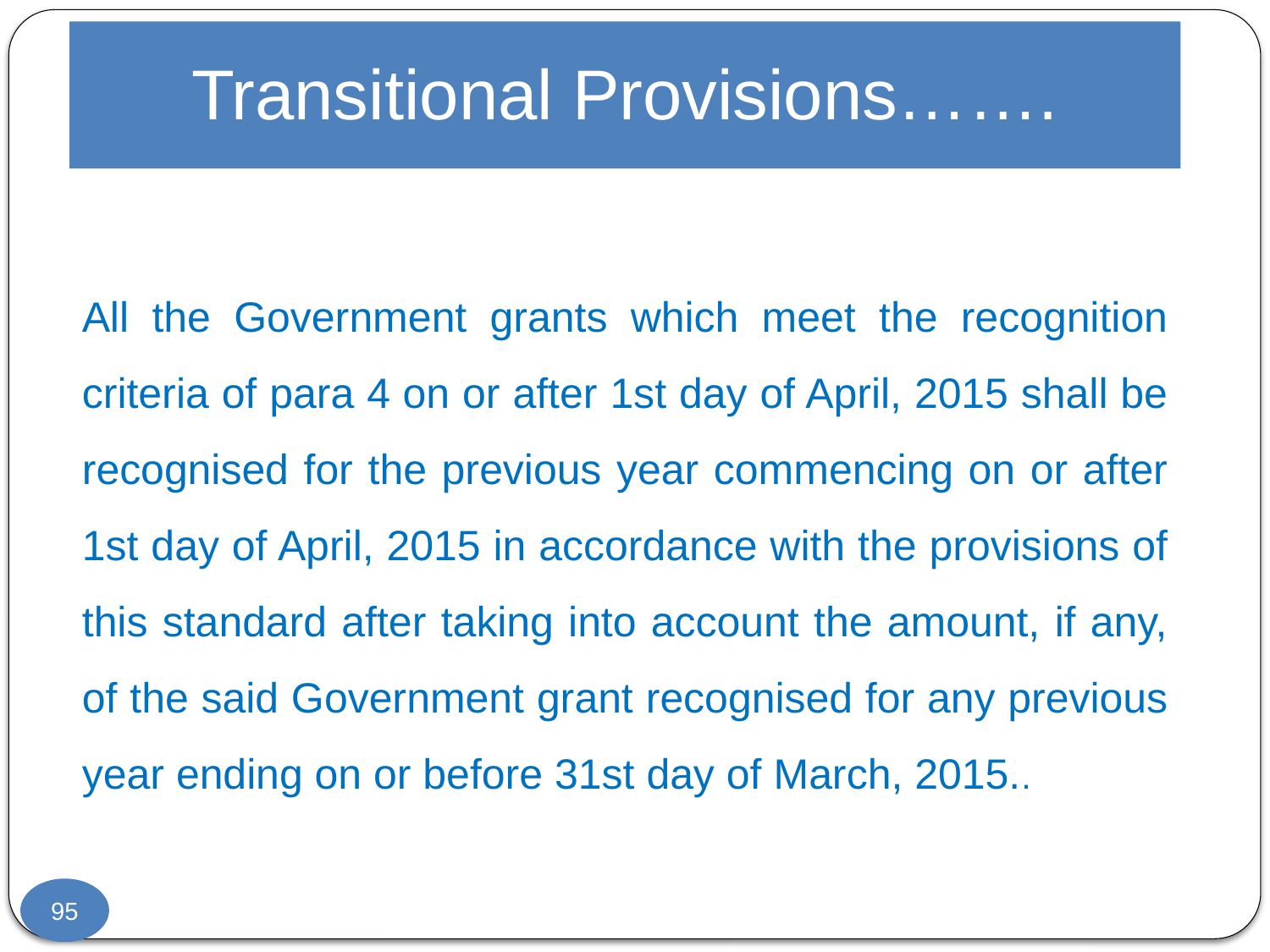

# Transitional Provisions…….
All the Government grants which meet the recognition criteria of para 4 on or after 1st day of April, 2015 shall be recognised for the previous year commencing on or after 1st day of April, 2015 in accordance with the provisions of this standard after taking into account the amount, if any, of the said Government grant recognised for any previous year ending on or before 31st day of March, 2015..
95